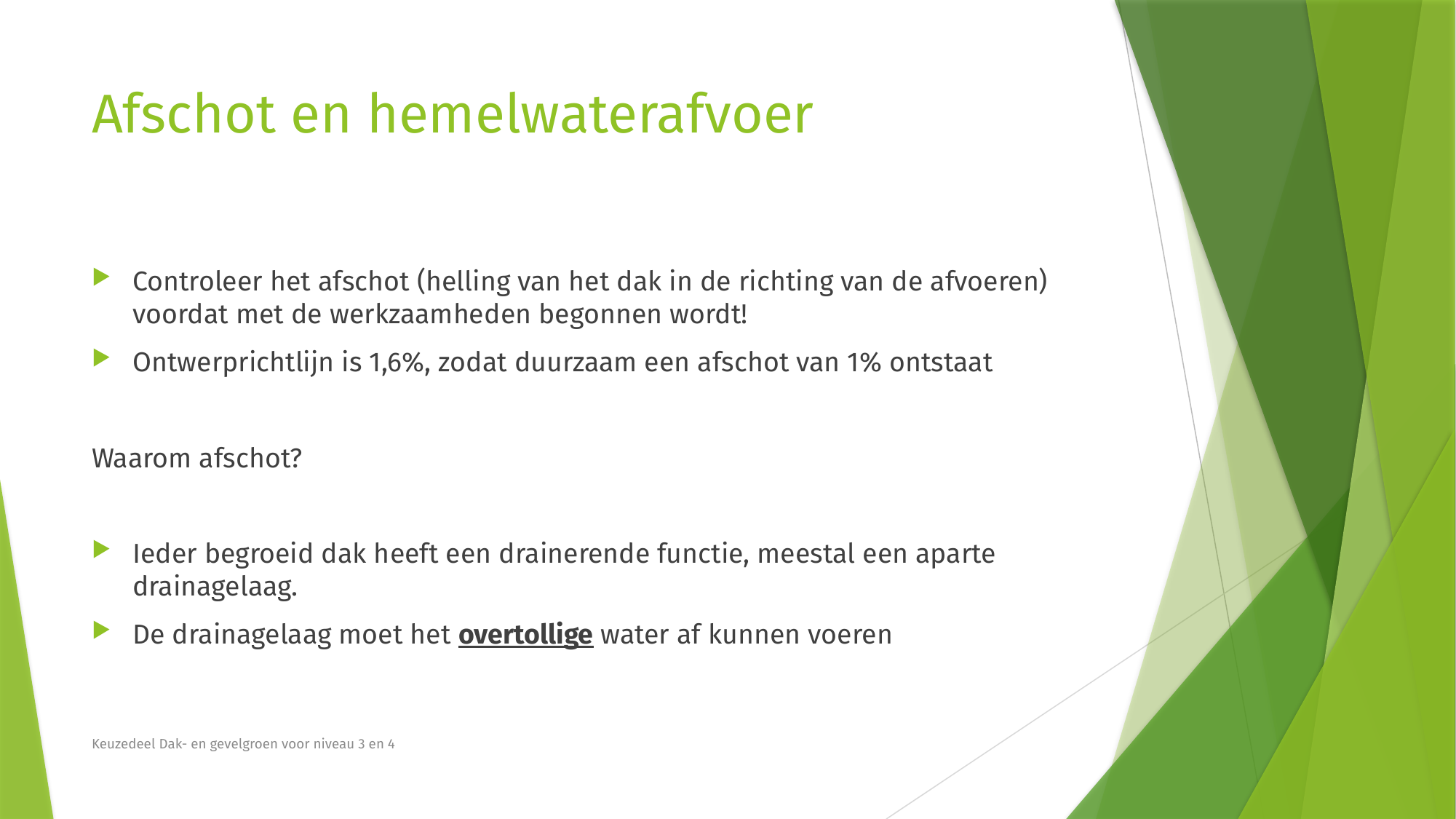

# Afschot en hemelwaterafvoer
Controleer het afschot (helling van het dak in de richting van de afvoeren) voordat met de werkzaamheden begonnen wordt!
Ontwerprichtlijn is 1,6%, zodat duurzaam een afschot van 1% ontstaat

Waarom afschot?

Ieder begroeid dak heeft een drainerende functie, meestal een aparte drainagelaag.
De drainagelaag moet het overtollige water af kunnen voeren

Keuzedeel Dak- en gevelgroen voor niveau 3 en 4